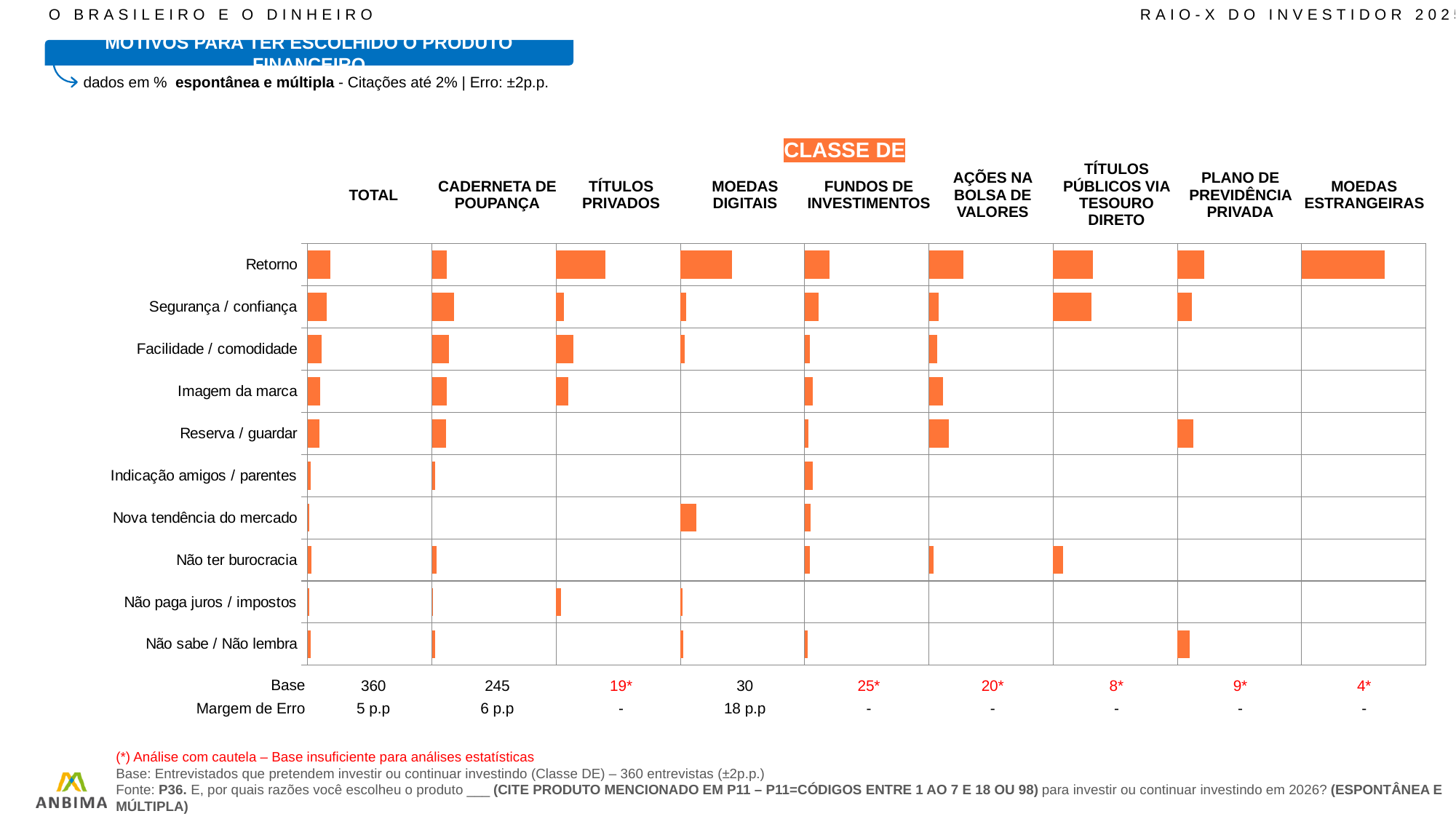

O BRASILEIRO E O DINHEIRO							RAIO-X DO INVESTIDOR 2025
MOTIVOS PARA TER ESCOLHIDO O PRODUTO FINANCEIRO

dados em %  espontânea e múltipla - Citações até 2% | Erro: ±2p.p.
CLASSE DE
| TOTAL | CADERNETA DE POUPANÇA | TÍTULOS PRIVADOS | MOEDAS DIGITAIS | FUNDOS DE INVESTIMENTOS | AÇÕES NA BOLSA DE VALORES | TÍTULOS PÚBLICOS VIA TESOURO DIRETO | PLANO DE PREVIDÊNCIA PRIVADA | MOEDAS ESTRANGEIRAS |
| --- | --- | --- | --- | --- | --- | --- | --- | --- |

### Chart

| Category | TOTAL | Conta | CADERNETA DE POUPANÇA | Conta | TÍTULOS PRIVADOS | Conta | MOEDAS DIGITAIS | Conta | FUNDOS DE INVESTIMENTOS |  | AÇÕES NA BOLSA DE VALORES |  | TÍTULOS PÚBLICOS |  | PLANO DE PREVIDÊNCIA PRIVADA |  | MOEDAS ESTRANGEIRAS |  |
|---|---|---|---|---|---|---|---|---|---|---|---|---|---|---|---|---|---|---|
| Retorno | 26.99 | 123.01 | 17.81 | 132.19 | 59.08 | 90.92 | 61.91 | 88.09 | 29.74 | 120.26 | 41.75 | 108.25 | 47.81 | 102.19 | 32.68 | 117.32 | 100.0 | 50.0 |
| Segurança / confiança | 22.77 | 127.23 | 26.55 | 123.45 | 9.28 | 140.72 | 6.92 | 143.08 | 16.67 | 133.32999999999998 | 11.92 | 138.08 | 46.09 | 103.91 | 17.83 | 132.17000000000002 | 0.0 | 150.0 |
| Facilidade / comodidade | 16.74 | 133.26 | 20.53 | 129.47 | 20.27 | 129.73 | 5.11 | 144.89 | 6.41 | 143.59 | 10.22 | 139.78 | 0.0 | 150.0 | 0.0 | 150.0 | 0.0 | 150.0 |
| Imagem da marca | 14.94 | 135.06 | 18.18 | 131.82 | 14.16 | 135.84 | 0.0 | 150.0 | 9.67 | 140.33 | 16.62 | 133.38 | 0.0 | 150.0 | 0.0 | 150.0 | 0.0 | 150.0 |
| Reserva / guardar | 13.84 | 136.16 | 16.83 | 133.17000000000002 | 0.0 | 150.0 | 0.0 | 150.0 | 4.46 | 145.54 | 23.97 | 126.03 | 0.0 | 150.0 | 18.92 | 131.07999999999998 | 0.0 | 150.0 |
| Indicação amigos / parentes | 3.19 | 146.81 | 3.62 | 146.38 | 0.0 | 150.0 | 0.0 | 150.0 | 10.12 | 139.88 | 0.0 | 150.0 | 0.0 | 150.0 | 0.0 | 150.0 | 0.0 | 150.0 |
| Nova tendência do mercado | 1.92 | 148.08 | 0.0 | 150.0 | 0.0 | 150.0 | 19.11 | 130.89 | 7.0 | 143.0 | 0.0 | 150.0 | 0.0 | 150.0 | 0.0 | 150.0 | 0.0 | 150.0 |
| Não ter burocracia | 4.85 | 145.15 | 5.58 | 144.42 | 0.0 | 150.0 | 0.0 | 150.0 | 5.85 | 144.15 | 5.81 | 144.19 | 11.66 | 138.34 | 0.0 | 150.0 | 0.0 | 150.0 |
| Não paga juros / impostos | 1.54 | 148.46 | 1.54 | 148.46 | 5.82 | 144.18 | 2.42 | 147.58 | 0.0 | 150.0 | 0.0 | 150.0 | 0.0 | 150.0 | 0.0 | 150.0 | 0.0 | 150.0 |
| Não sabe / Não lembra | 3.4 | 146.6 | 3.61 | 146.39 | 0.0 | 150.0 | 3.0 | 147.0 | 3.86 | 146.14 | 0.0 | 150.0 | 0.0 | 150.0 | 15.22 | 134.78 | 0.0 | 150.0 |
| Base |
| --- |
| Margem de Erro |
| 360 | 245 | 19\* | 30 | 25\* | 20\* | 8\* | 9\* | 4\* |
| --- | --- | --- | --- | --- | --- | --- | --- | --- |
| 5 p.p | 6 p.p | - | 18 p.p | - | - | - | - | - |
(*) Análise com cautela – Base insuficiente para análises estatísticas
Base: Entrevistados que pretendem investir ou continuar investindo (Classe DE) – 360 entrevistas (±2p.p.)
Fonte: P36. E, por quais razões você escolheu o produto ___ (CITE PRODUTO MENCIONADO EM P11 – P11=CÓDIGOS ENTRE 1 AO 7 E 18 OU 98) para investir ou continuar investindo em 2026? (ESPONTÂNEA E MÚLTIPLA)